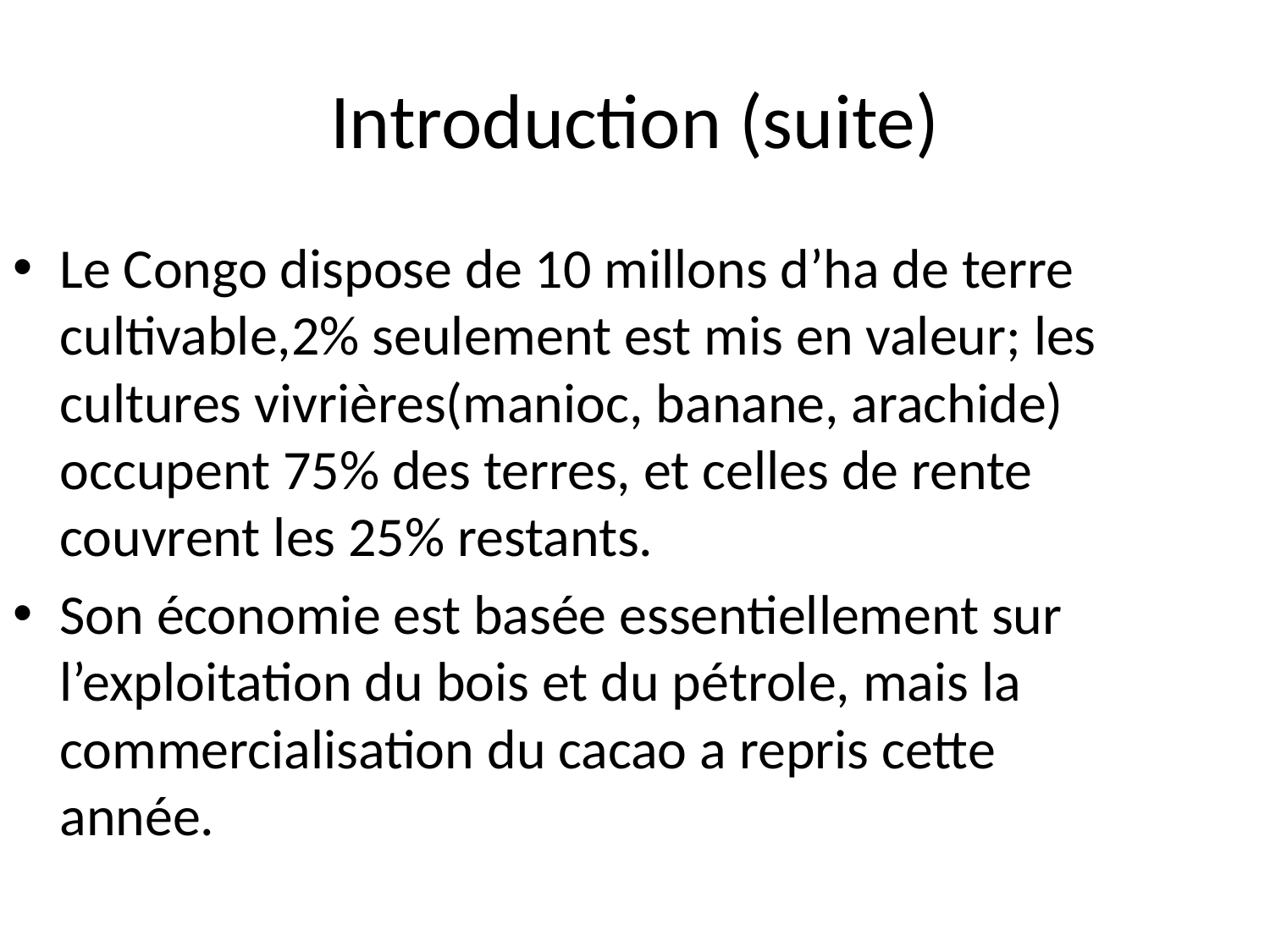

# Introduction (suite)
Le Congo dispose de 10 millons d’ha de terre cultivable,2% seulement est mis en valeur; les cultures vivrières(manioc, banane, arachide) occupent 75% des terres, et celles de rente couvrent les 25% restants.
Son économie est basée essentiellement sur l’exploitation du bois et du pétrole, mais la commercialisation du cacao a repris cette année.